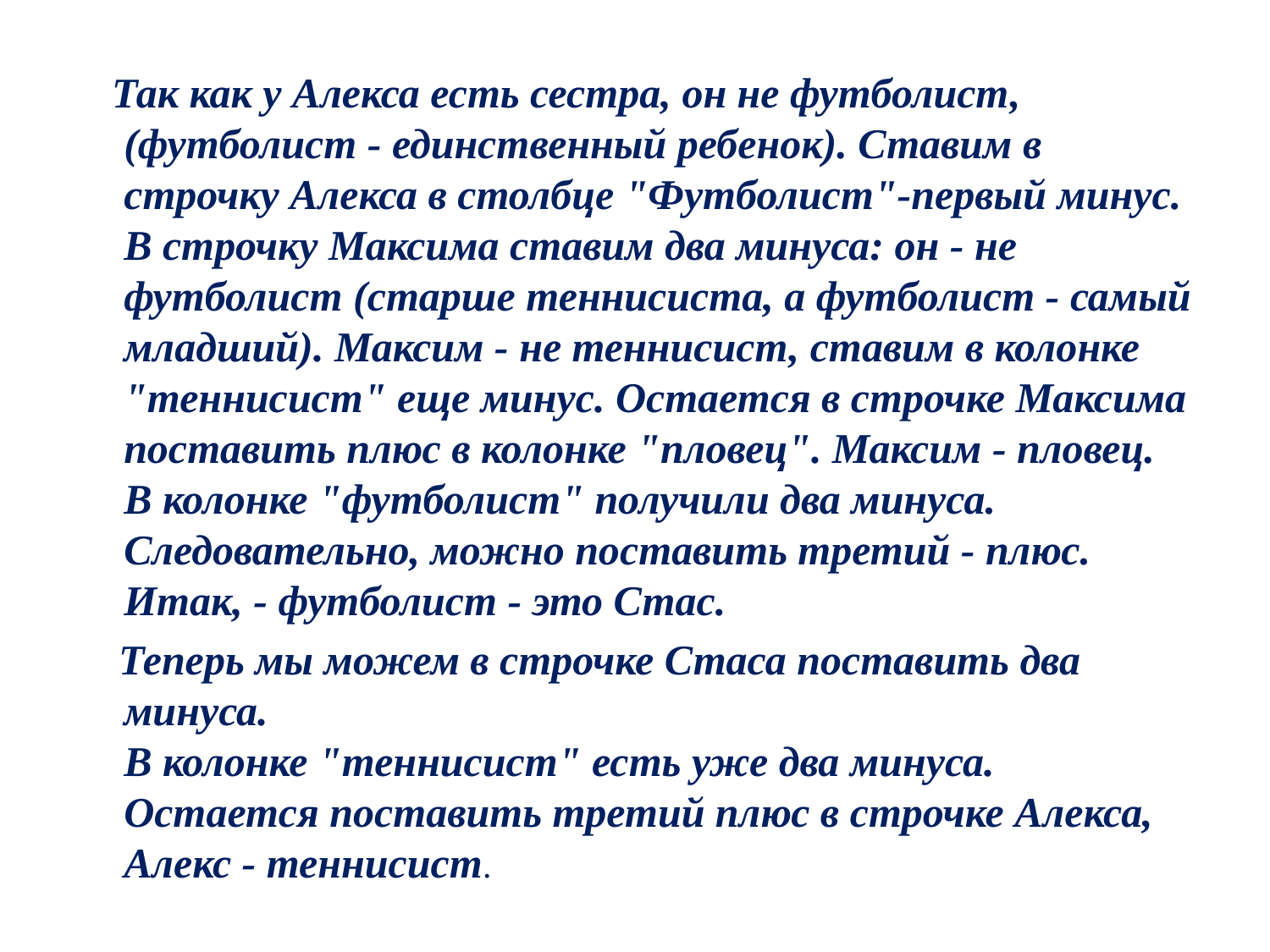

Так как у Алекса есть сестра, он не футболист, (футболист - единственный ребенок). Ставим в строчку Алекса в столбце "Футболист"-первый минус.
В строчку Максима ставим два минуса: он - не футболист (старше теннисиста, а футболист - самый младший). Максим - не теннисист, ставим в колонке "теннисист" еще минус. Остается в строчке Максима поставить плюс в колонке "пловец". Максим - пловец. В колонке "футболист" получили два минуса. Следовательно, можно поставить третий - плюс. Итак, - футболист - это Стас.
    Теперь мы можем в строчке Стаса поставить два минуса.
В колонке "теннисист" есть уже два минуса. Остается поставить третий плюс в строчке Алекса, Алекс - теннисист.